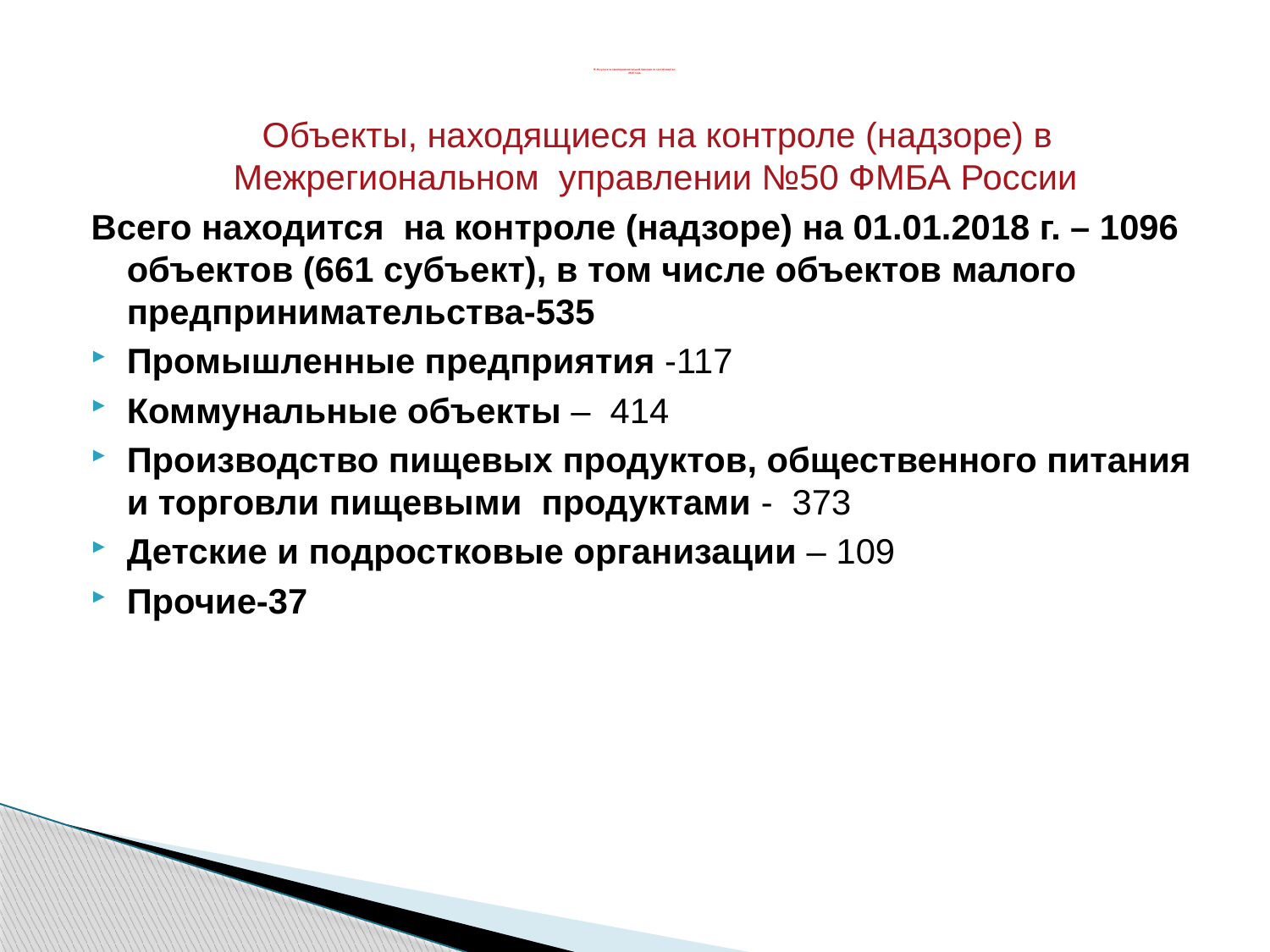

# III.Результаты правоприменительной практики за третий квартал 2018 года.
   Объекты, находящиеся на контроле (надзоре) в Межрегиональном  управлении №50 ФМБА России
Всего находится  на контроле (надзоре) на 01.01.2018 г. – 1096 объектов (661 субъект), в том числе объектов малого предпринимательства-535
Промышленные предприятия -117
Коммунальные объекты –  414
Производство пищевых продуктов, общественного питания и торговли пищевыми  продуктами -  373
Детские и подростковые организации – 109
Прочие-37